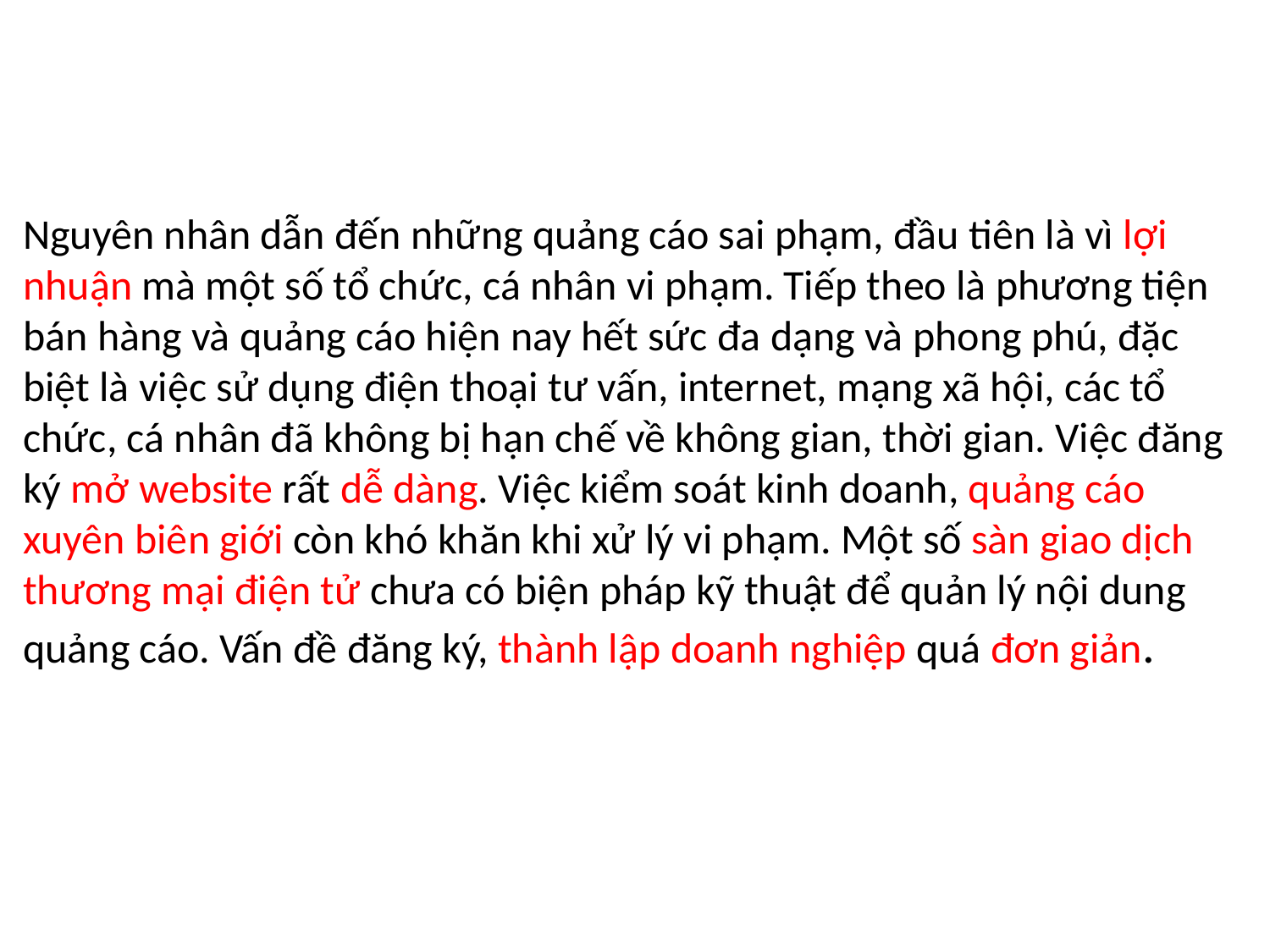

Nguyên nhân dẫn đến những quảng cáo sai phạm, đầu tiên là vì lợi nhuận mà một số tổ chức, cá nhân vi phạm. Tiếp theo là phương tiện bán hàng và quảng cáo hiện nay hết sức đa dạng và phong phú, đặc biệt là việc sử dụng điện thoại tư vấn, internet, mạng xã hội, các tổ chức, cá nhân đã không bị hạn chế về không gian, thời gian. Việc đăng ký mở website rất dễ dàng. Việc kiểm soát kinh doanh, quảng cáo xuyên biên giới còn khó khăn khi xử lý vi phạm. Một số sàn giao dịch thương mại điện tử chưa có biện pháp kỹ thuật để quản lý nội dung quảng cáo. Vấn đề đăng ký, thành lập doanh nghiệp quá đơn giản.